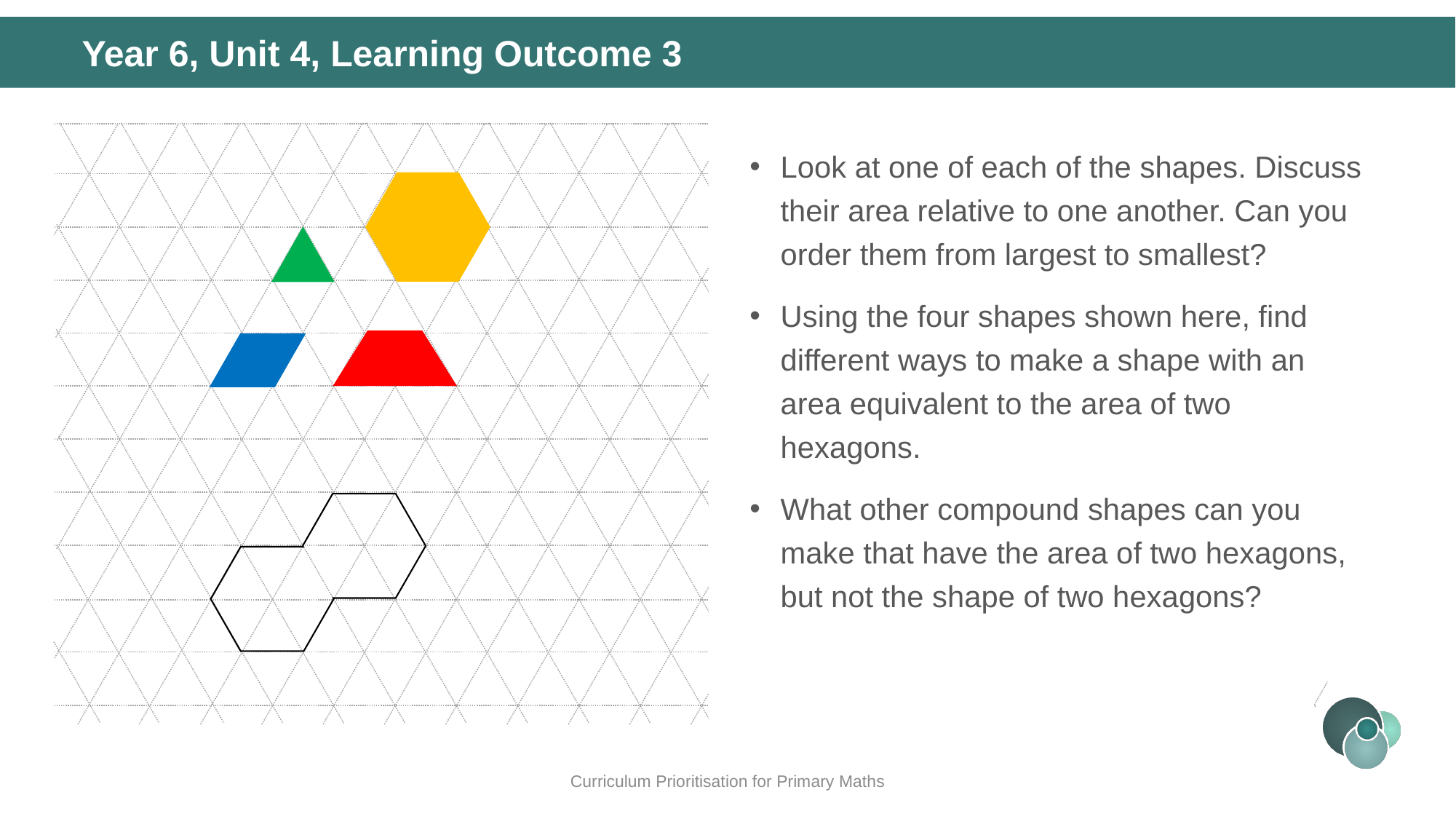

# Year 6, Unit 4, Learning Outcome 3

Look at one of each of the shapes. Discuss their area relative to one another. Can you order them from largest to smallest?
Using the four shapes shown here, find different ways to make a shape with an area equivalent to the area of two hexagons.
What other compound shapes can you make that have the area of two hexagons, but not the shape of two hexagons?

Curriculum Prioritisation for Primary Maths